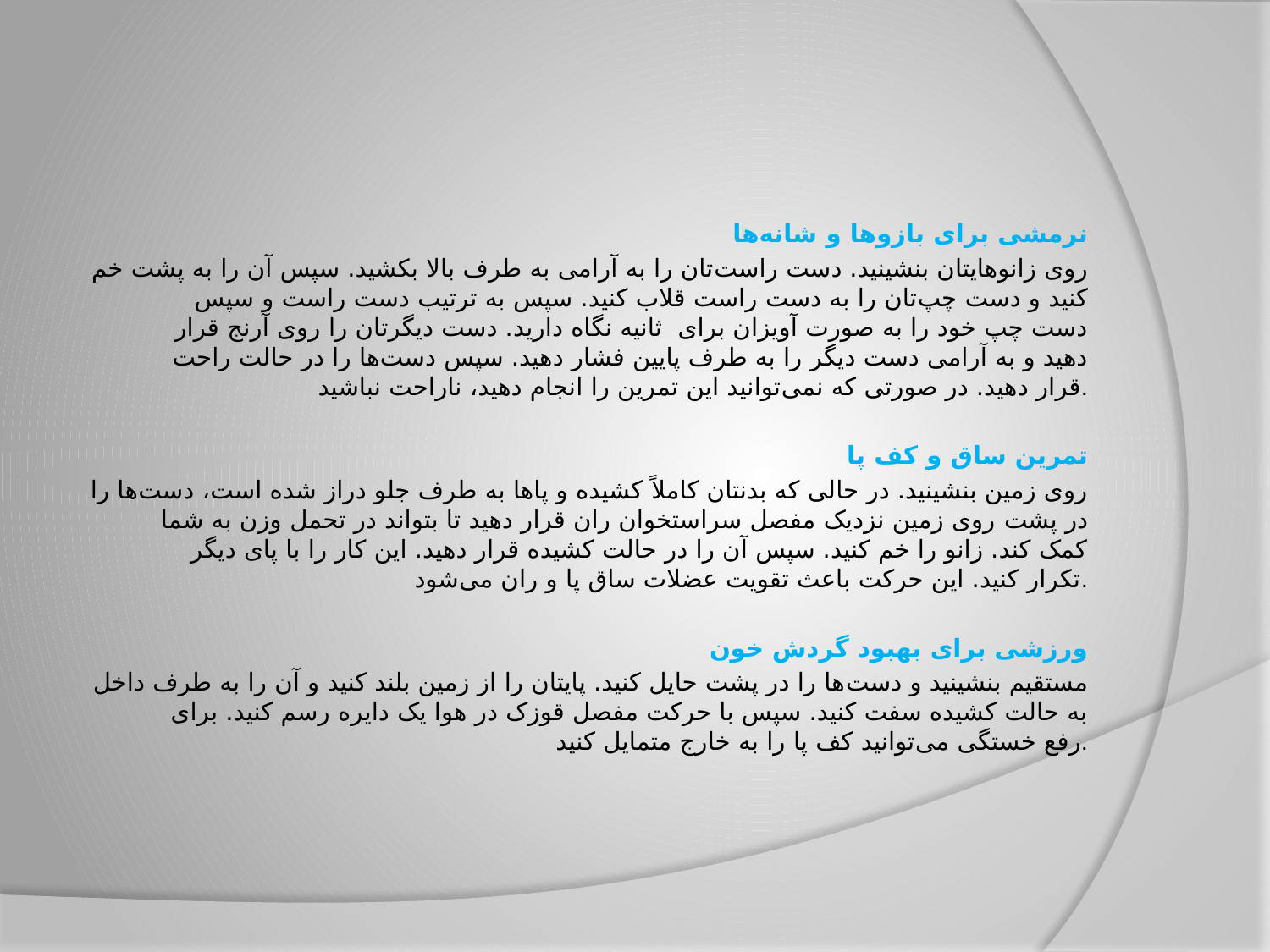

نرمشی برای بازوها و شانه‌ها
 روی زانوهایتان بنشینید. دست راست‌تان را به آرامی به طرف بالا بکشید. سپس آن را به پشت خم کنید و دست چپ‌تان را به دست راست قلاب کنید. سپس به ترتیب دست راست و سپس دست چپ خود را به صورت آویزان برای  ثانیه نگاه دارید. دست دیگرتان را ‌روی آرنج قرار دهید و به آرامی دست دیگر را به طرف پایین فشار دهید. سپس دست‌ها را در حالت راحت قرار دهید. در صورتی که نمی‌توانید این تمرین را انجام دهید، ناراحت نباشید.

تمرین ساق و کف پا
 روی زمین بنشینید. در حالی که بدنتان کاملاً کشیده و پاها به طرف جلو دراز شده است،‌ دست‌ها را در پشت ‌روی زمین نزدیک مفصل سراستخوان ران قرار دهید تا بتواند در تحمل وزن به شما کمک کند. زانو را خم کنید. سپس آن را در حالت کشیده قرار دهید. این کار را با پای دیگر تکرار کنید. این حرکت باعث تقویت عضلات ساق پا و ران می‌شود.

ورزشی برای بهبود گردش خون
 مستقیم بنشینید و دست‌ها را در پشت حایل کنید. پایتان را از زمین بلند کنید و آن را به طرف داخل به حالت کشیده سفت کنید. سپس با حرکت مفصل قوزک در هوا یک دایره رسم کنید. برای رفع خستگی می‌توانید کف پا را به خارج متمایل کنید.